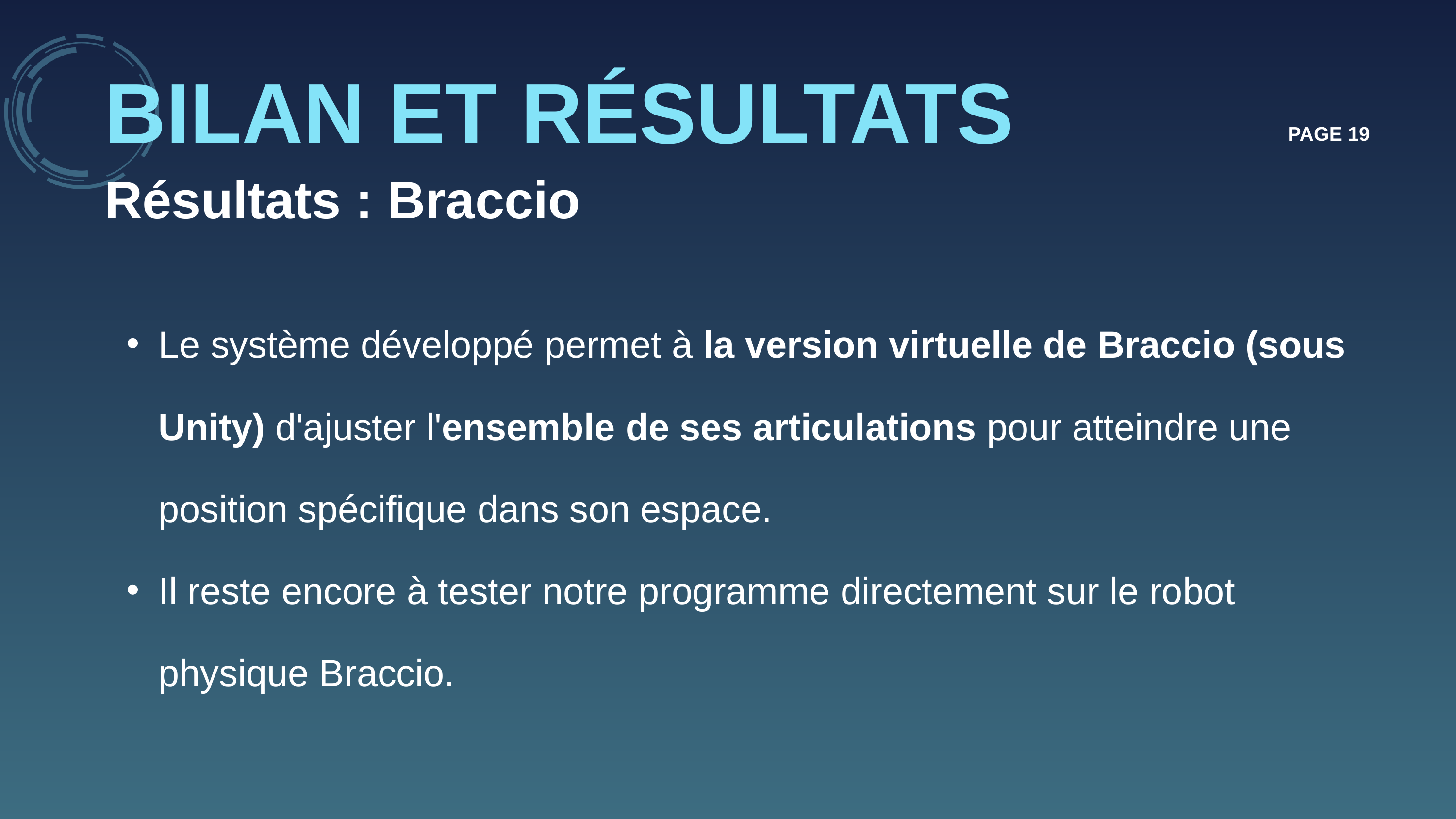

BILAN ET RÉSULTATS
PAGE 19
Résultats : Braccio
Le système développé permet à la version virtuelle de Braccio (sous Unity) d'ajuster l'ensemble de ses articulations pour atteindre une position spécifique dans son espace.
Il reste encore à tester notre programme directement sur le robot physique Braccio.